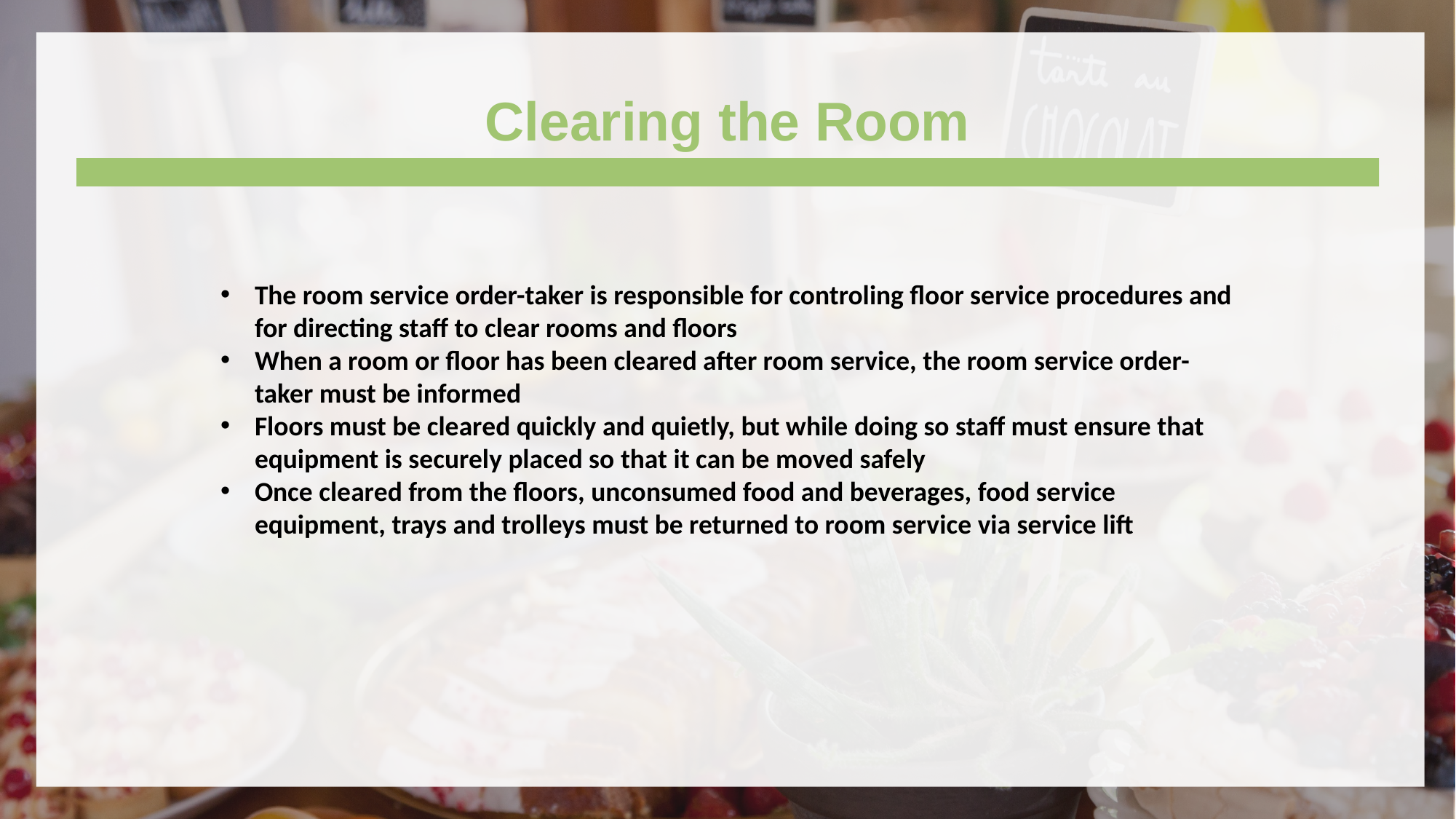

Clearing the Room

The room service order-taker is responsible for controling floor service procedures and for directing staff to clear rooms and floors
When a room or floor has been cleared after room service, the room service order-taker must be informed
Floors must be cleared quickly and quietly, but while doing so staff must ensure that equipment is securely placed so that it can be moved safely
Once cleared from the floors, unconsumed food and beverages, food service equipment, trays and trolleys must be returned to room service via service lift